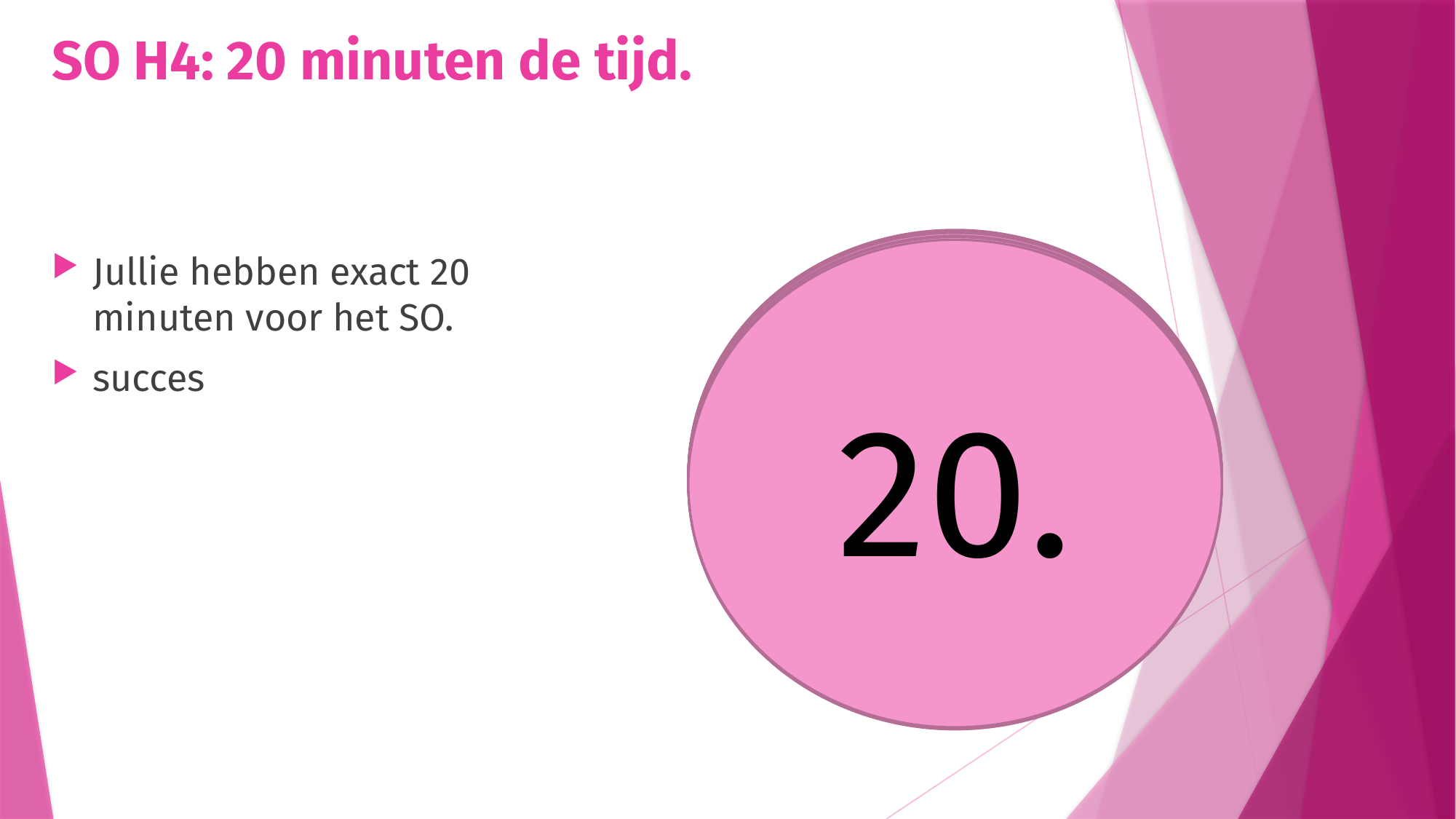

# SO H4: 20 minuten de tijd.
10
11
9
8
14
5
6
7
4
3
1
2
16
18
13
12
20.
19
17
Jullie hebben exact 20 minuten voor het SO.
succes

15